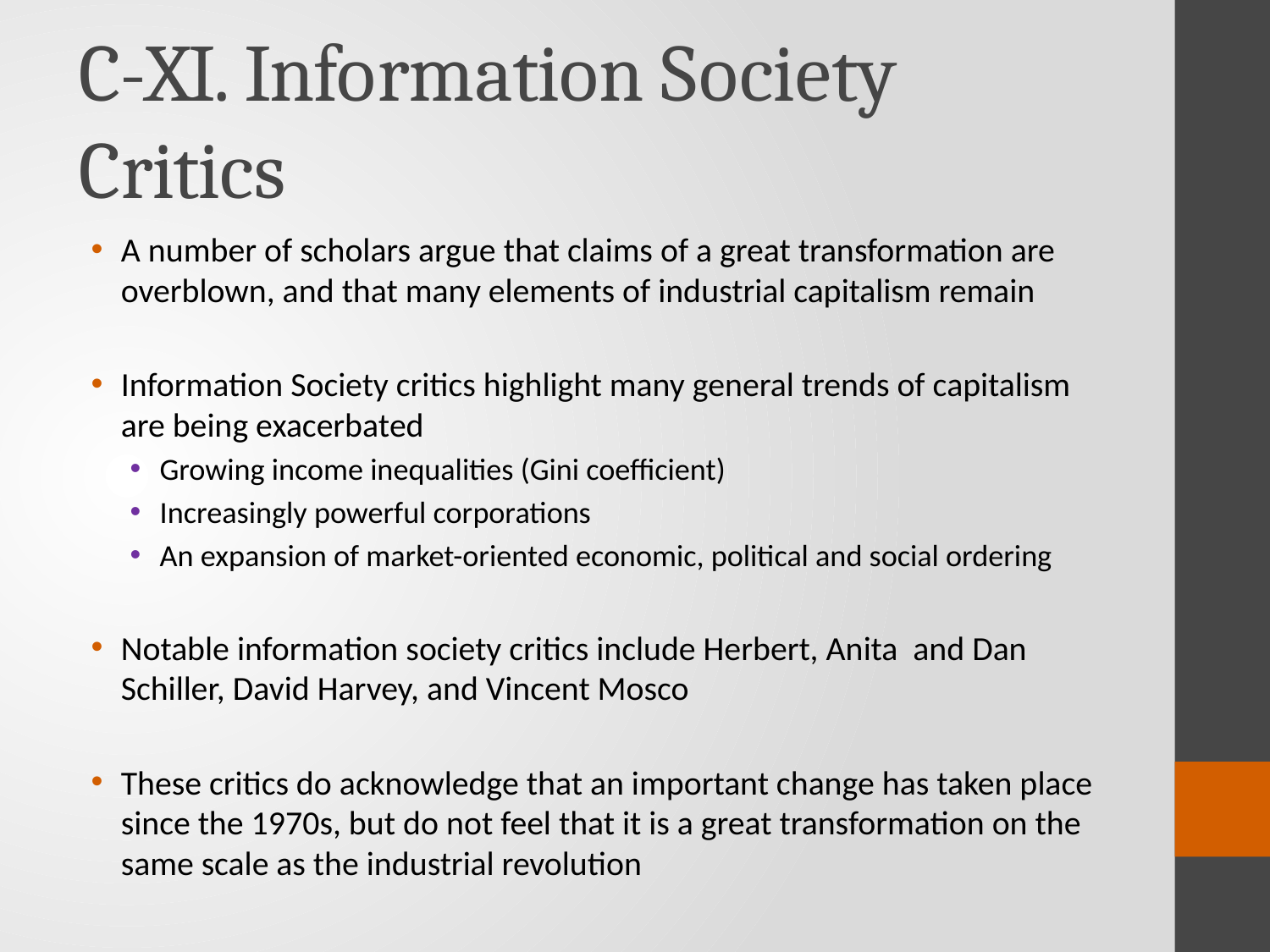

# C-XI. Information Society Critics
A number of scholars argue that claims of a great transformation are overblown, and that many elements of industrial capitalism remain

Information Society critics highlight many general trends of capitalism are being exacerbated
Growing income inequalities (Gini coefficient)
Increasingly powerful corporations
An expansion of market-oriented economic, political and social ordering

Notable information society critics include Herbert, Anita  and Dan Schiller, David Harvey, and Vincent Mosco

These critics do acknowledge that an important change has taken place since the 1970s, but do not feel that it is a great transformation on the same scale as the industrial revolution